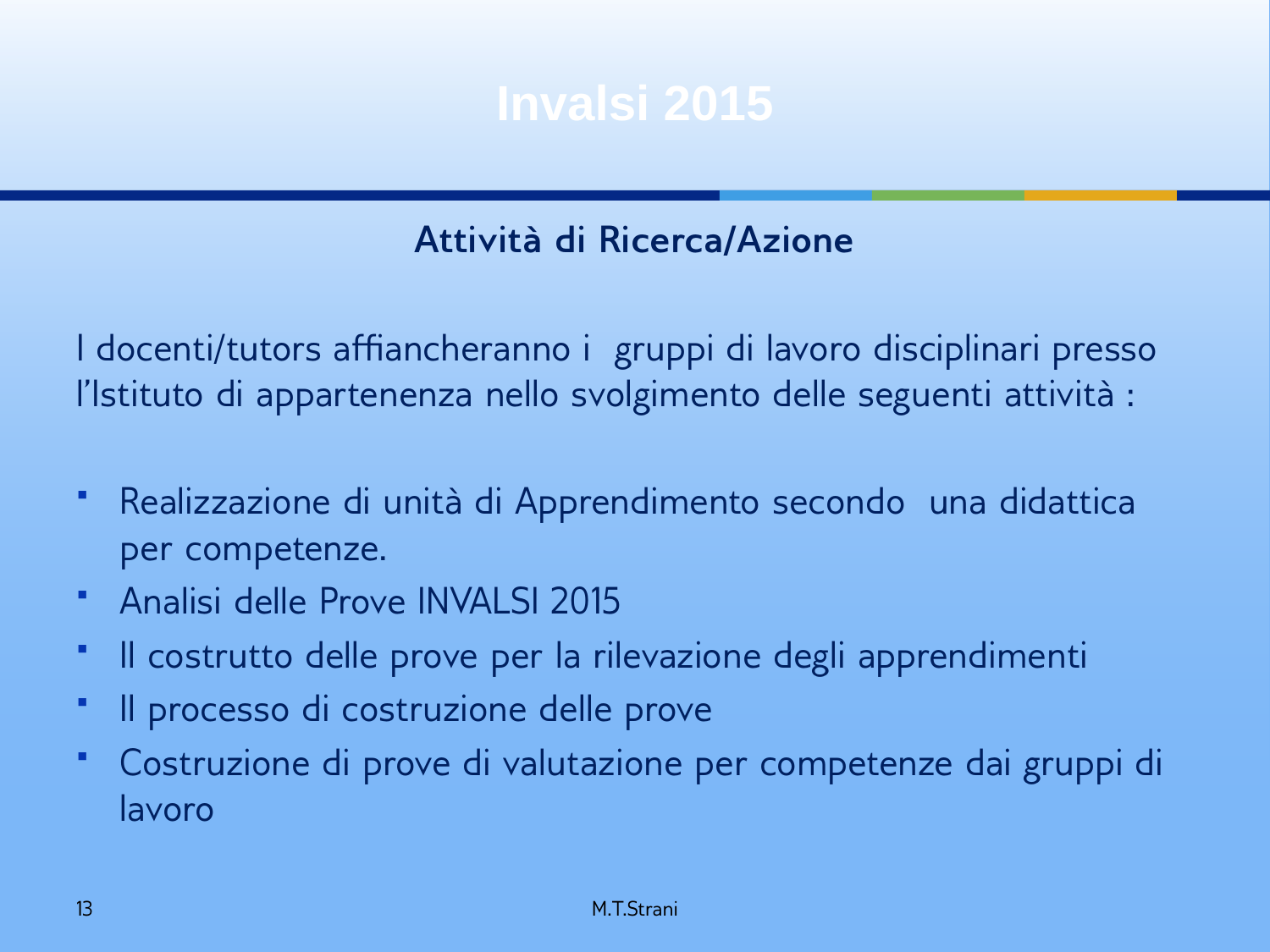

# Invalsi 2015
Attività di Ricerca/Azione

I docenti/tutors affiancheranno i  gruppi di lavoro disciplinari presso  l’Istituto di appartenenza nello svolgimento delle seguenti attività :

Realizzazione di unità di Apprendimento secondo  una didattica per competenze.
Analisi delle Prove INVALSI 2015
Il costrutto delle prove per la rilevazione degli apprendimenti
Il processo di costruzione delle prove
Costruzione di prove di valutazione per competenze dai gruppi di lavoro

13
M.T.Strani